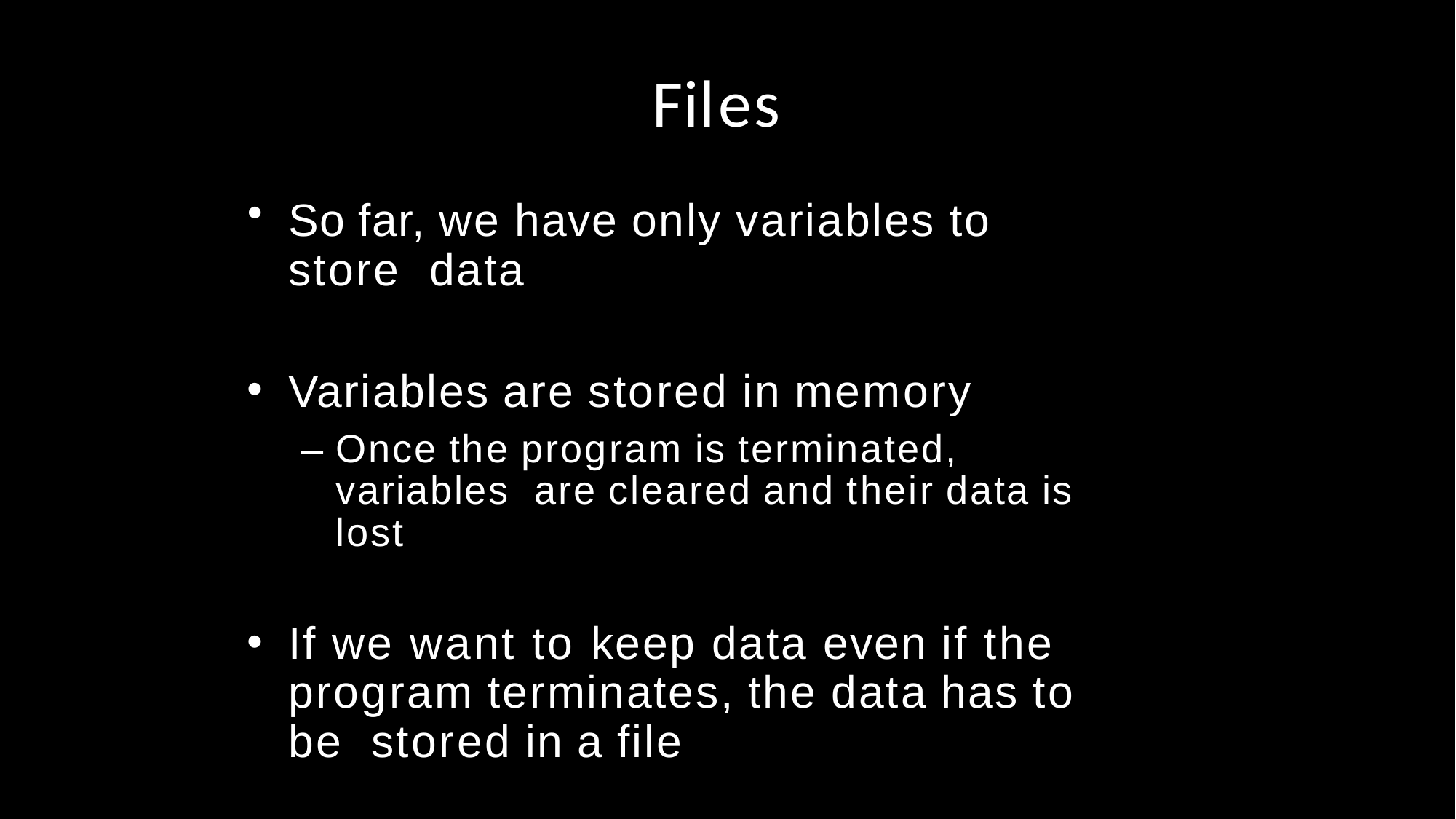

# Files
So far, we have only variables to store  data

Variables are stored in memory
– Once the program is terminated, variables  are cleared and their data is lost

If we want to keep data even if the  program terminates, the data has to be  stored in a file